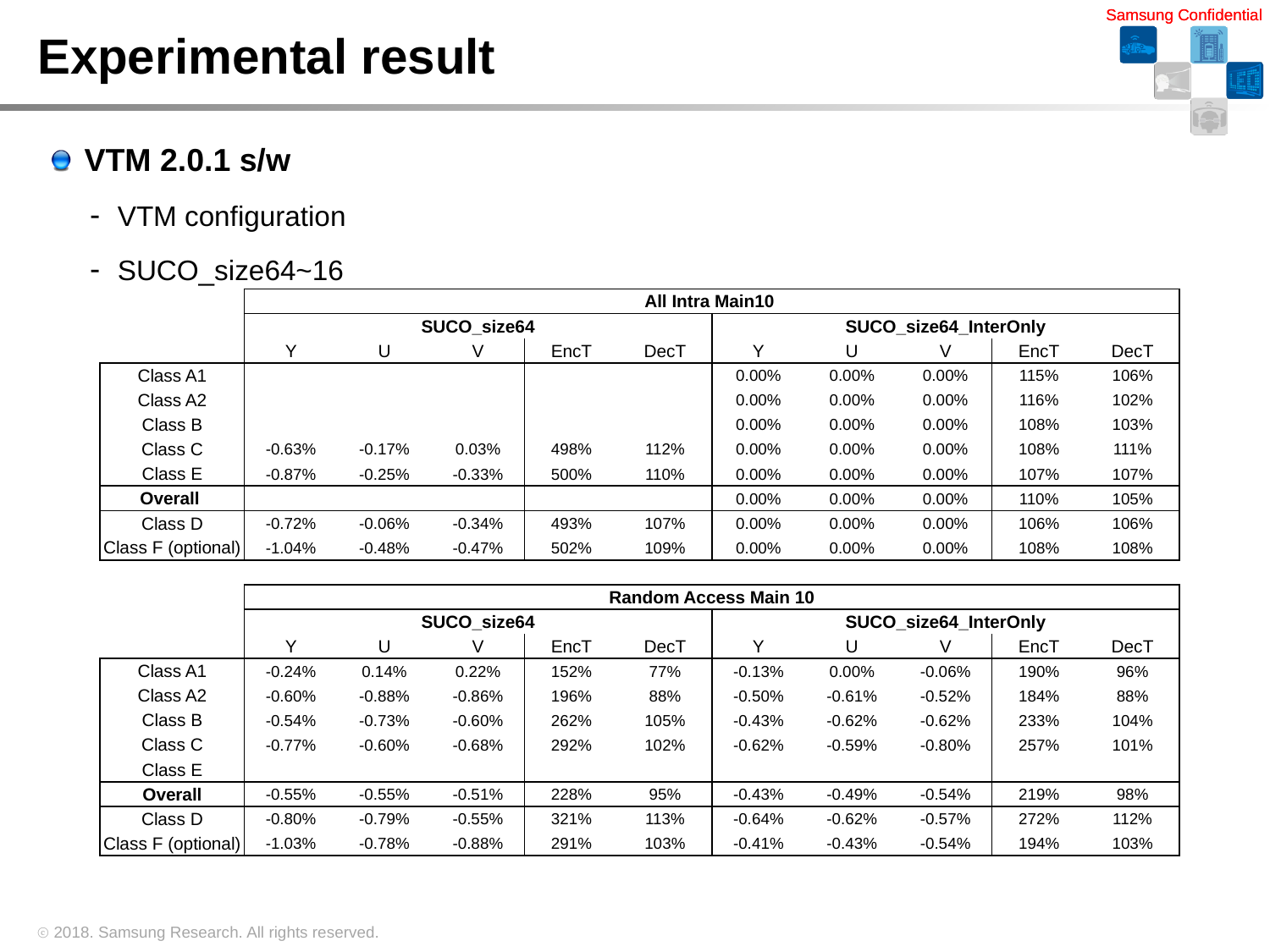

# Experimental result
VTM 2.0.1 s/w
VTM configuration
SUCO_size64~16
|  | All Intra Main10 |  |  |  |  |  |  |  |  |  |
| --- | --- | --- | --- | --- | --- | --- | --- | --- | --- | --- |
|  | SUCO\_size64 |  |  |  |  | SUCO\_size64\_InterOnly |  |  |  |  |
|  | Y | U | V | EncT | DecT | Y | U | V | EncT | DecT |
| Class A1 |  |  |  |  |  | 0.00% | 0.00% | 0.00% | 115% | 106% |
| Class A2 |  |  |  |  |  | 0.00% | 0.00% | 0.00% | 116% | 102% |
| Class B |  |  |  |  |  | 0.00% | 0.00% | 0.00% | 108% | 103% |
| Class C | -0.63% | -0.17% | 0.03% | 498% | 112% | 0.00% | 0.00% | 0.00% | 108% | 111% |
| Class E | -0.87% | -0.25% | -0.33% | 500% | 110% | 0.00% | 0.00% | 0.00% | 107% | 107% |
| Overall |  |  |  |  |  | 0.00% | 0.00% | 0.00% | 110% | 105% |
| Class D | -0.72% | -0.06% | -0.34% | 493% | 107% | 0.00% | 0.00% | 0.00% | 106% | 106% |
| Class F (optional) | -1.04% | -0.48% | -0.47% | 502% | 109% | 0.00% | 0.00% | 0.00% | 108% | 108% |
|  |  |  |  |  |  |  |  |  |  |  |
|  | Random Access Main 10 |  |  |  |  |  |  |  |  |  |
|  | SUCO\_size64 |  |  |  |  | SUCO\_size64\_InterOnly |  |  |  |  |
|  | Y | U | V | EncT | DecT | Y | U | V | EncT | DecT |
| Class A1 | -0.24% | 0.14% | 0.22% | 152% | 77% | -0.13% | 0.00% | -0.06% | 190% | 96% |
| Class A2 | -0.60% | -0.88% | -0.86% | 196% | 88% | -0.50% | -0.61% | -0.52% | 184% | 88% |
| Class B | -0.54% | -0.73% | -0.60% | 262% | 105% | -0.43% | -0.62% | -0.62% | 233% | 104% |
| Class C | -0.77% | -0.60% | -0.68% | 292% | 102% | -0.62% | -0.59% | -0.80% | 257% | 101% |
| Class E |  |  |  |  |  |  |  |  |  |  |
| Overall | -0.55% | -0.55% | -0.51% | 228% | 95% | -0.43% | -0.49% | -0.54% | 219% | 98% |
| Class D | -0.80% | -0.79% | -0.55% | 321% | 113% | -0.64% | -0.62% | -0.57% | 272% | 112% |
| Class F (optional) | -1.03% | -0.78% | -0.88% | 291% | 103% | -0.41% | -0.43% | -0.54% | 194% | 103% |